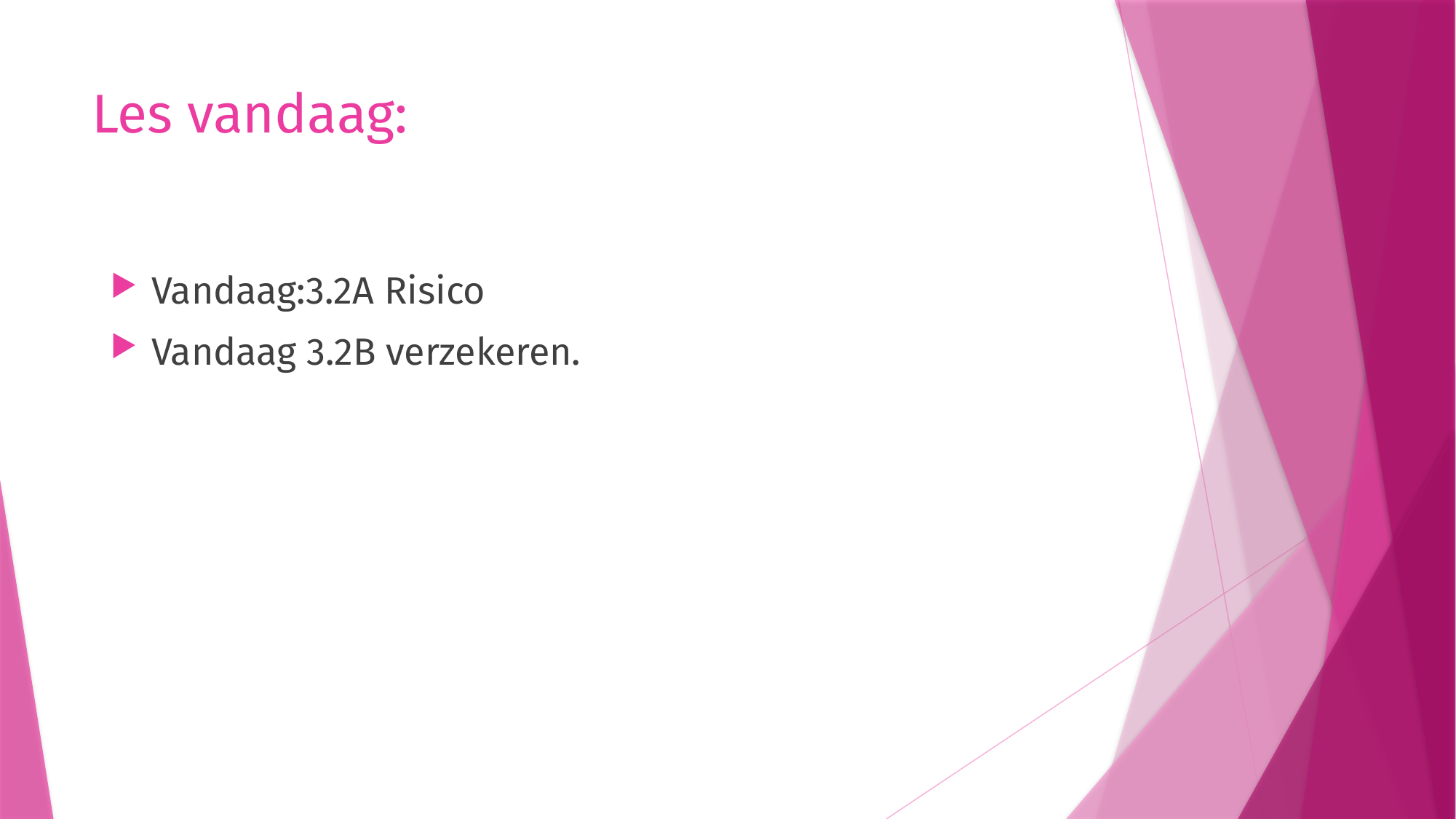

# Les vandaag:
Vandaag:3.2A Risico
Vandaag 3.2B verzekeren.